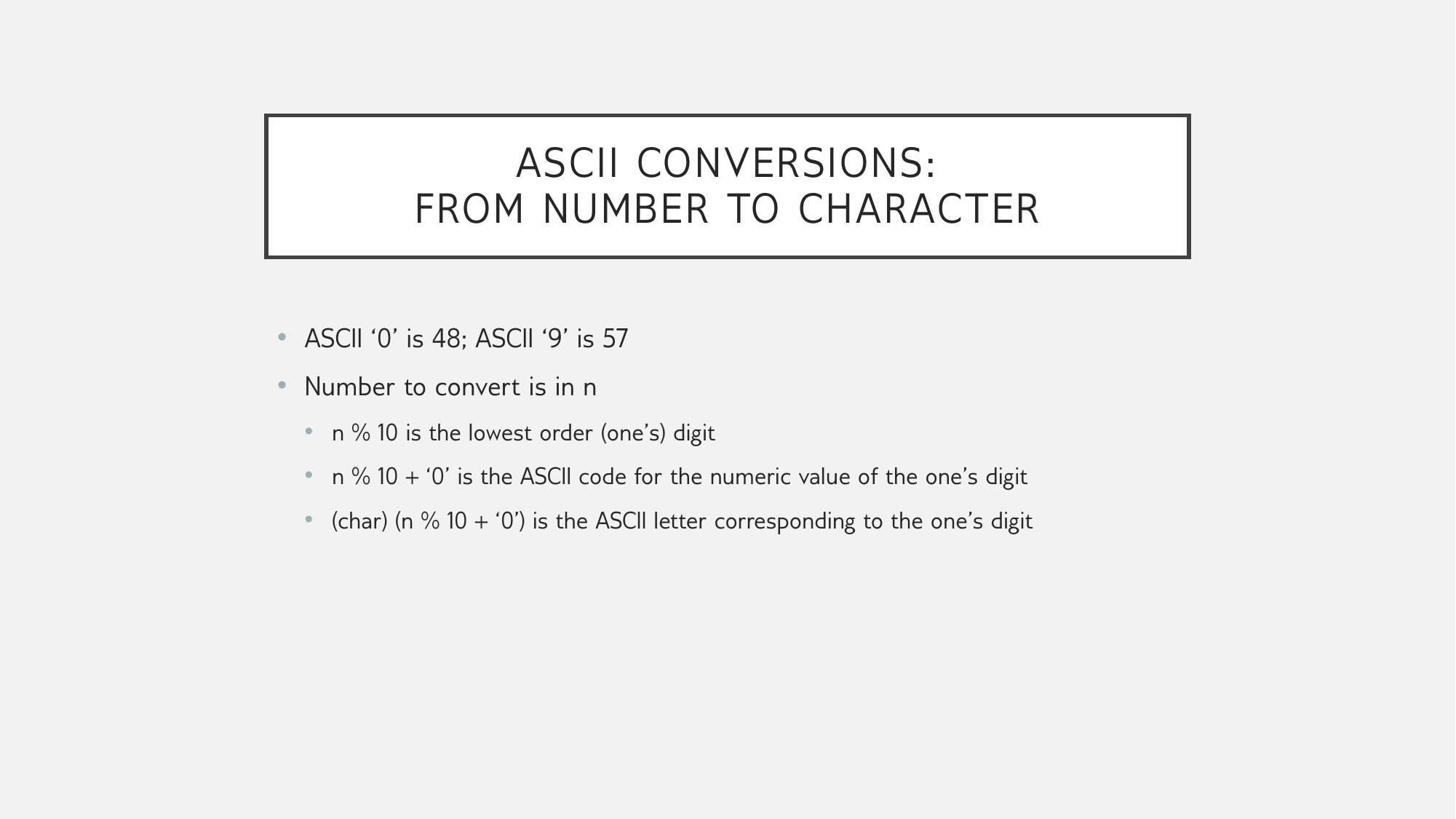

# ASCII Conversions: From Number to Character
ASCII ‘0’ is 48; ASCII ‘9’ is 57
Number to convert is in n
n % 10 is the lowest order (one’s) digit
n % 10 + ‘0’ is the ASCII code for the numeric value of the one’s digit
(char) (n % 10 + ‘0’) is the ASCII letter corresponding to the one’s digit